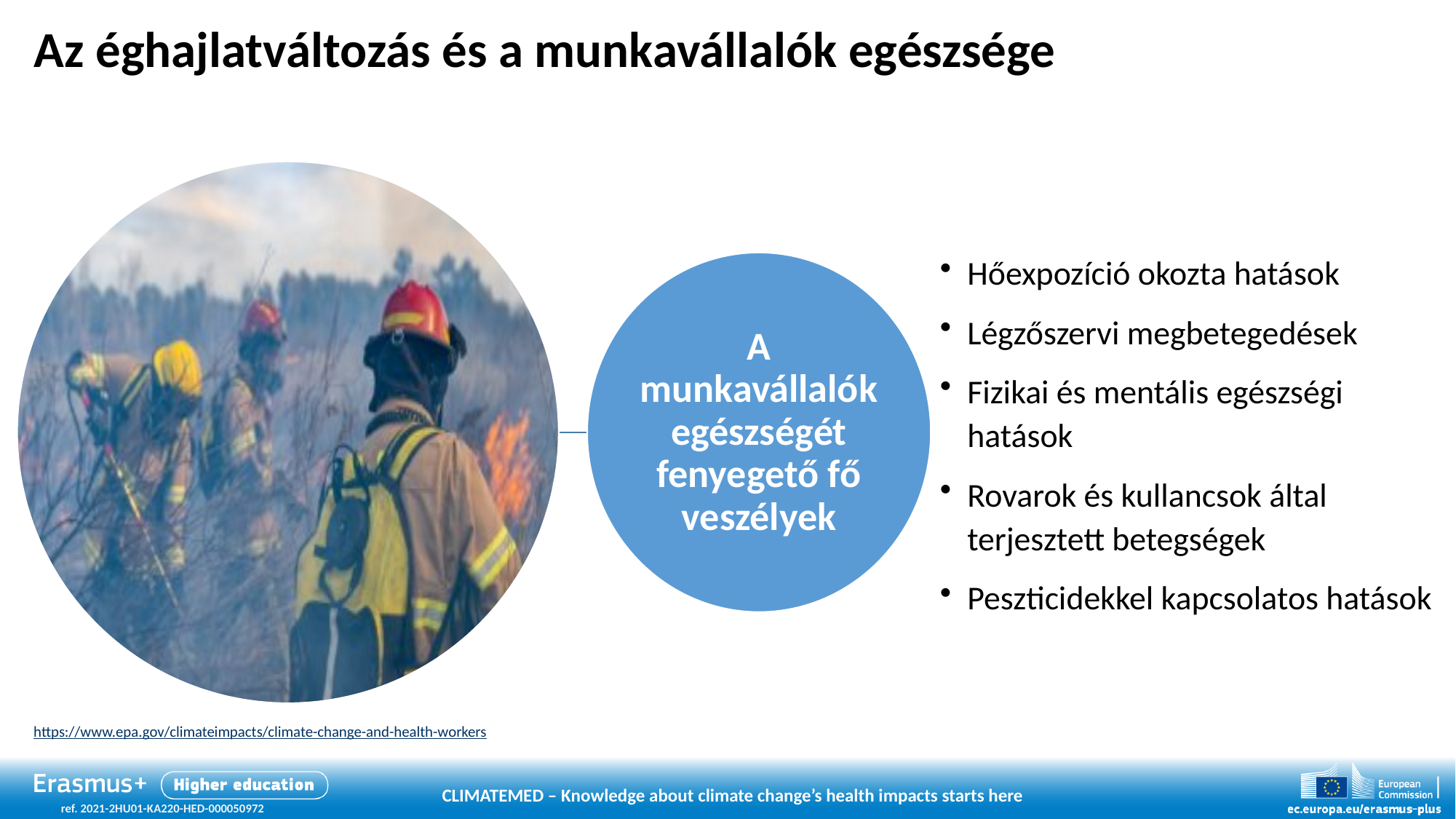

# Az éghajlatváltozás és a munkavállalók egészsége
A munkavállalók egészségét fenyegető fő veszélyek
Hőexpozíció okozta hatások
Légzőszervi megbetegedések
Fizikai és mentális egészségi hatások
Rovarok és kullancsok által terjesztett betegségek
Peszticidekkel kapcsolatos hatások
https://www.epa.gov/climateimpacts/climate-change-and-health-workers